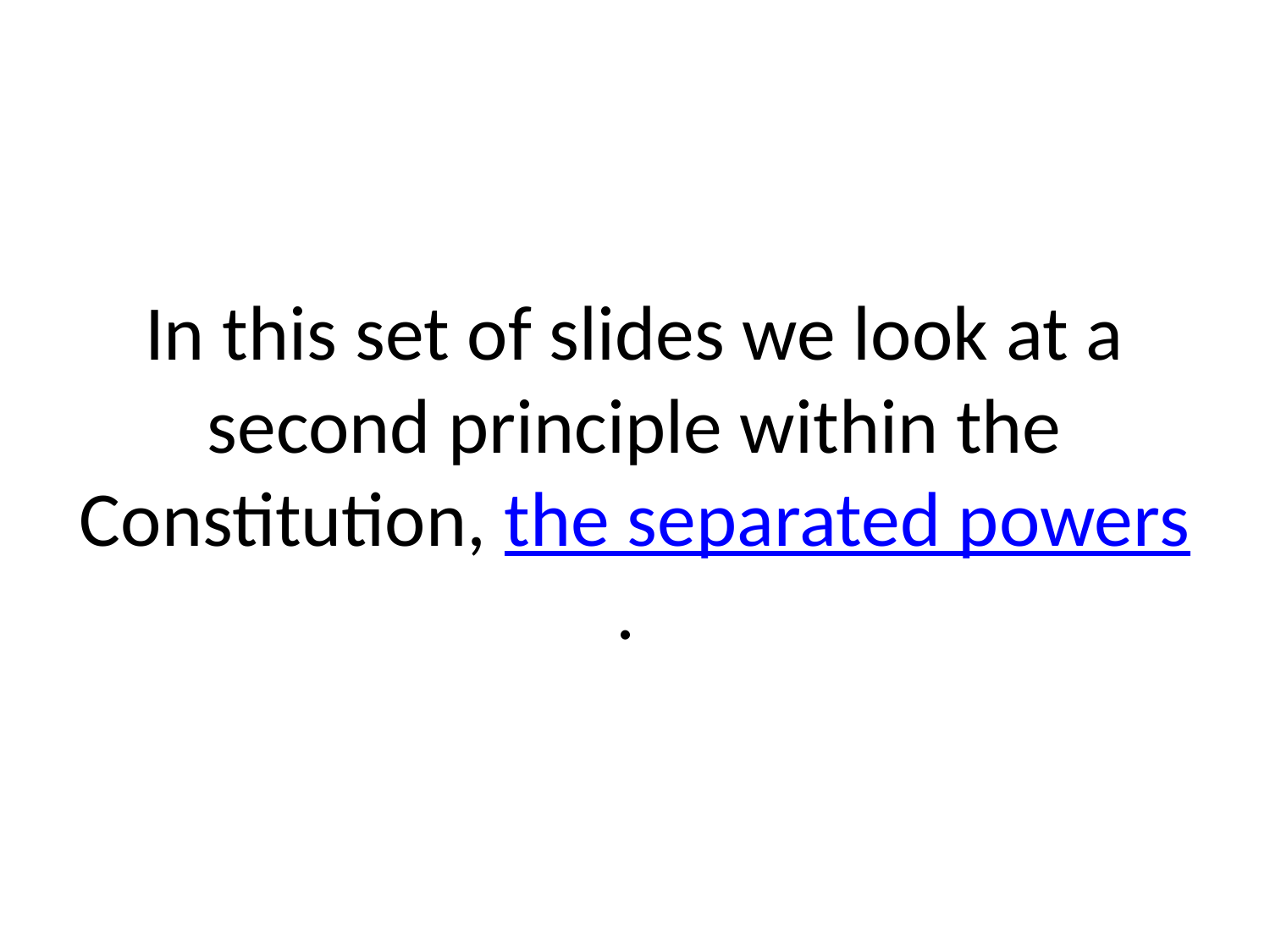

# In this set of slides we look at a second principle within the Constitution, the separated powers.